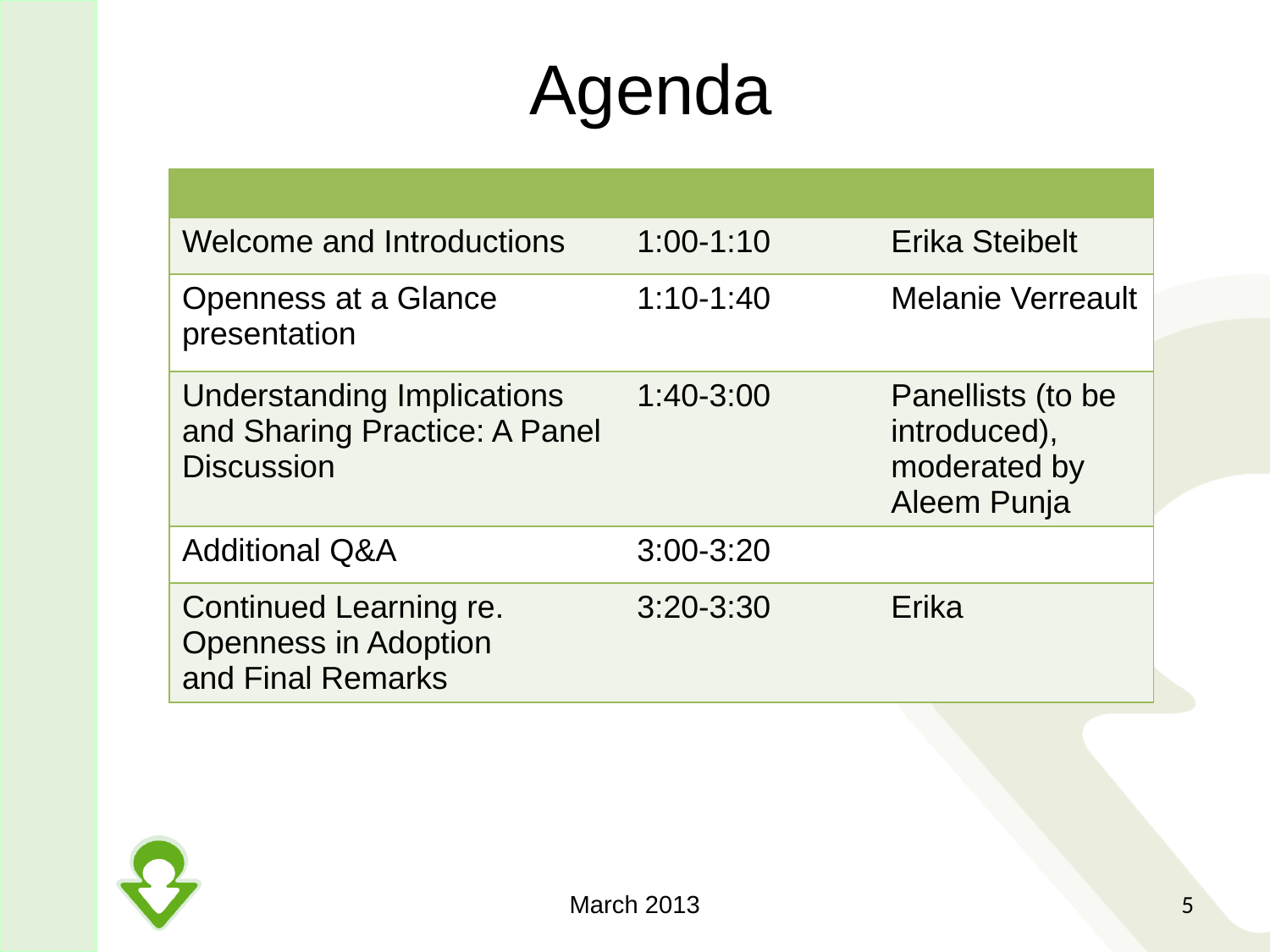

# Agenda
|  |  |  |
| --- | --- | --- |
| Welcome and Introductions | 1:00-1:10 | Erika Steibelt |
| Openness at a Glance presentation | 1:10-1:40 | Melanie Verreault |
| Understanding Implications and Sharing Practice: A Panel Discussion | 1:40-3:00 | Panellists (to be introduced), moderated by Aleem Punja |
| Additional Q&A | 3:00-3:20 |  |
| Continued Learning re. Openness in Adoption and Final Remarks | 3:20-3:30 | Erika |

March 2013
5